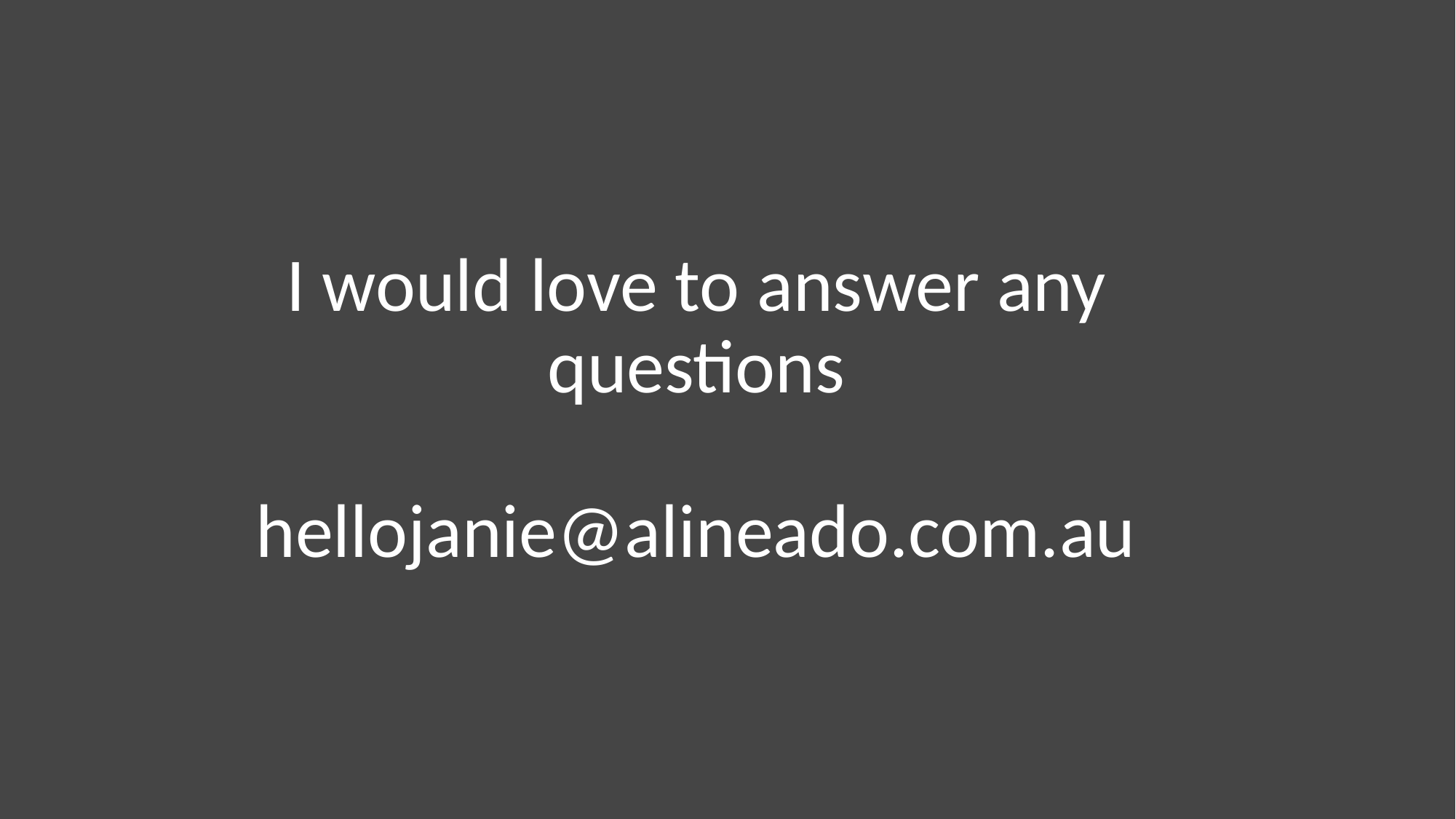

# I would love to answer any questions hellojanie@alineado.com.au